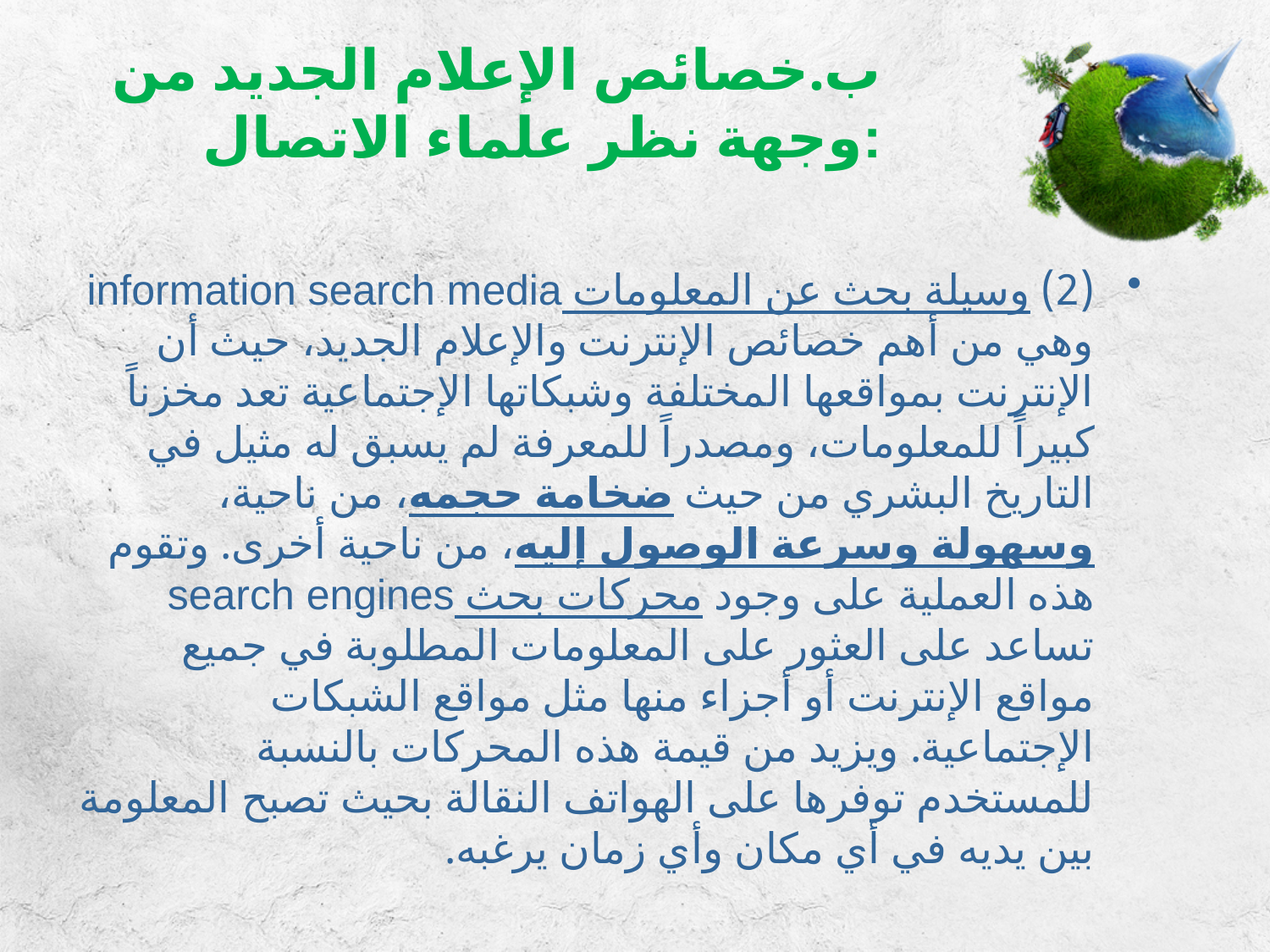

# ب.خصائص الإعلام الجديد من وجهة نظر علماء الاتصال:
(2) وسيلة بحث عن المعلومات information search media وهي من أهم خصائص الإنترنت والإعلام الجديد، حيث أن الإنترنت بمواقعها المختلفة وشبكاتها الإجتماعية تعد مخزناً كبيراً للمعلومات، ومصدراً للمعرفة لم يسبق له مثيل في التاريخ البشري من حيث ضخامة حجمه، من ناحية، وسهولة وسرعة الوصول إليه، من ناحية أخرى. وتقوم هذه العملية على وجود محركات بحث search engines تساعد على العثور على المعلومات المطلوبة في جميع مواقع الإنترنت أو أجزاء منها مثل مواقع الشبكات الإجتماعية. ويزيد من قيمة هذه المحركات بالنسبة للمستخدم توفرها على الهواتف النقالة بحيث تصبح المعلومة بين يديه في أي مكان وأي زمان يرغبه.